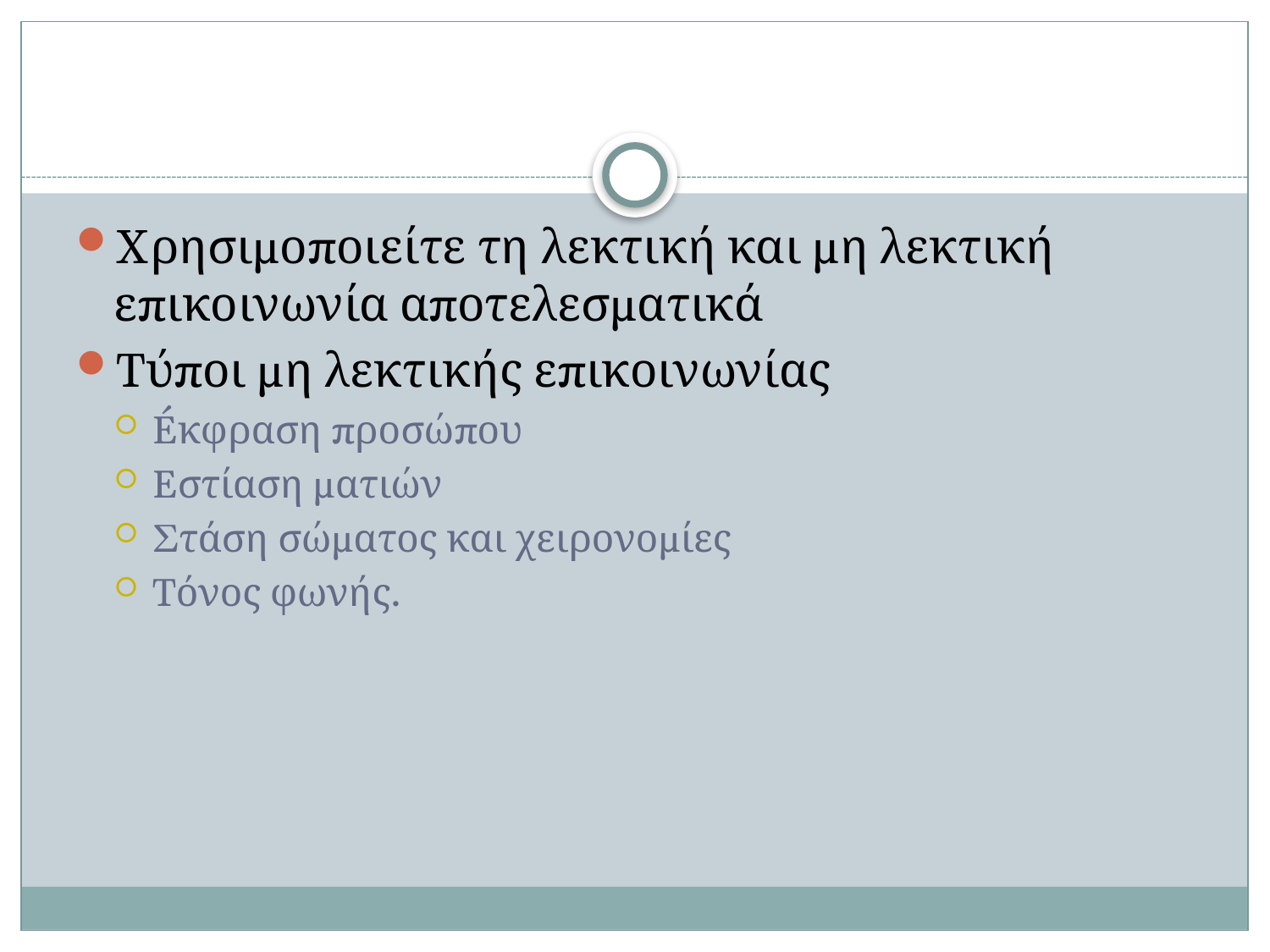

Χρησιμοποιείτε τη λεκτική και μη λεκτική επικοινωνία αποτελεσματικά
Τύποι μη λεκτικής επικοινωνίας
Έκφραση προσώπου
Εστίαση ματιών
Στάση σώματος και χειρονομίες
Τόνος φωνής.